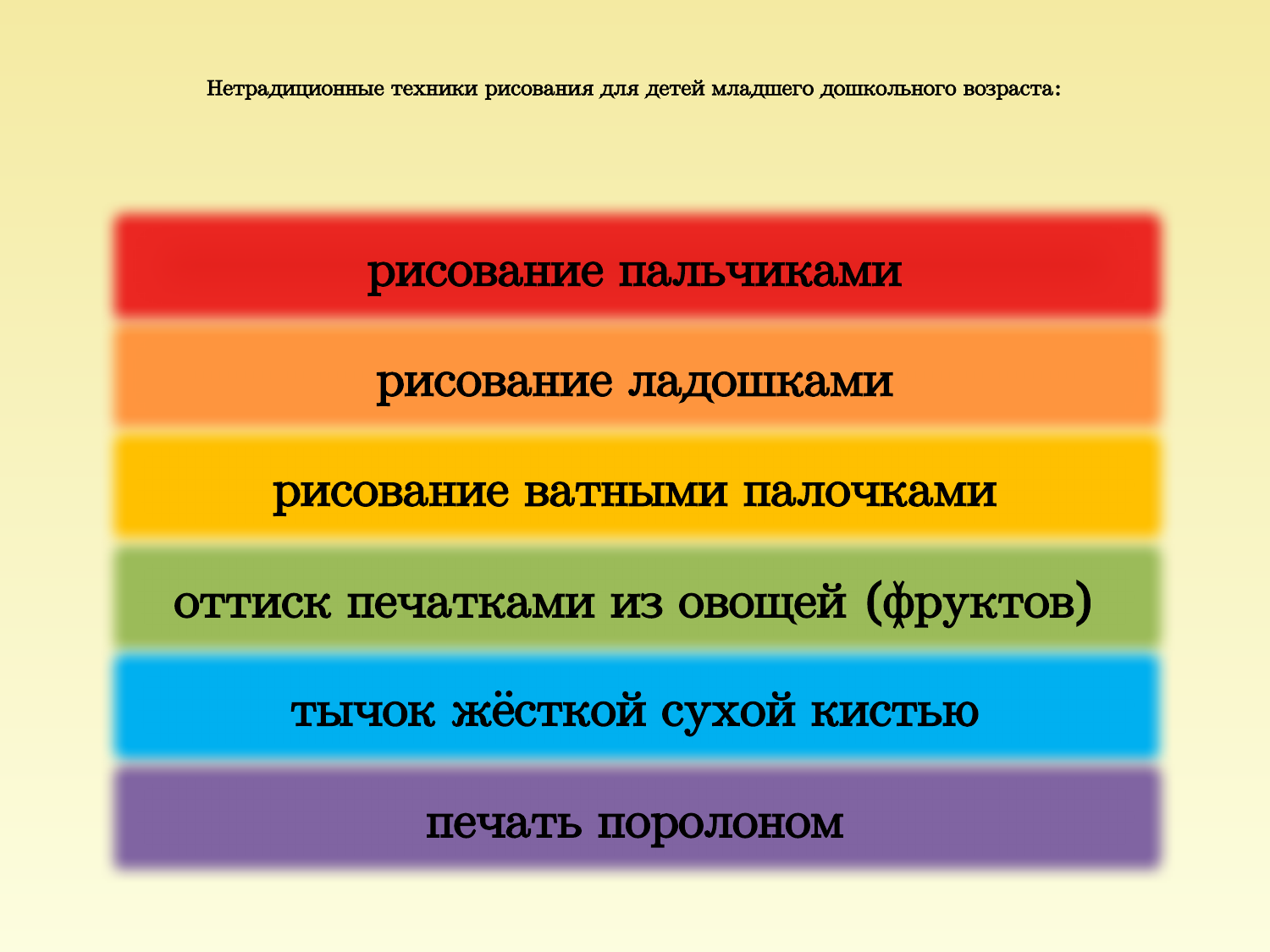

# Нетрадиционные техники рисования для детей младшего дошкольного возраста:
рисование пальчиками

рисование ладошками

рисование ватными палочками

оттиск печатками из овощей (фруктов)

тычок жёсткой сухой кистью

печать поролоном